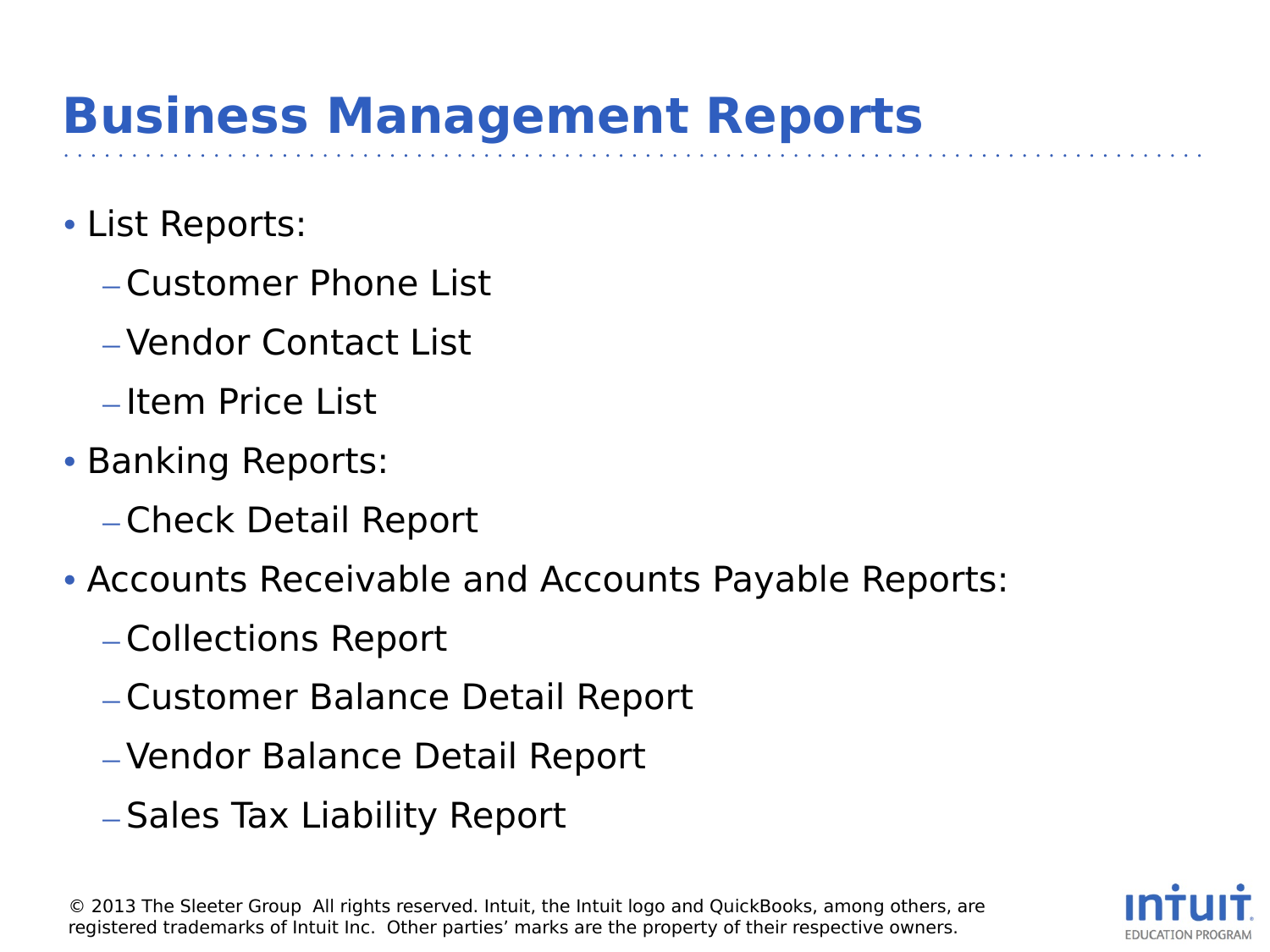

# Business Management Reports
List Reports:
Customer Phone List
Vendor Contact List
Item Price List
Banking Reports:
Check Detail Report
Accounts Receivable and Accounts Payable Reports:
Collections Report
Customer Balance Detail Report
Vendor Balance Detail Report
Sales Tax Liability Report